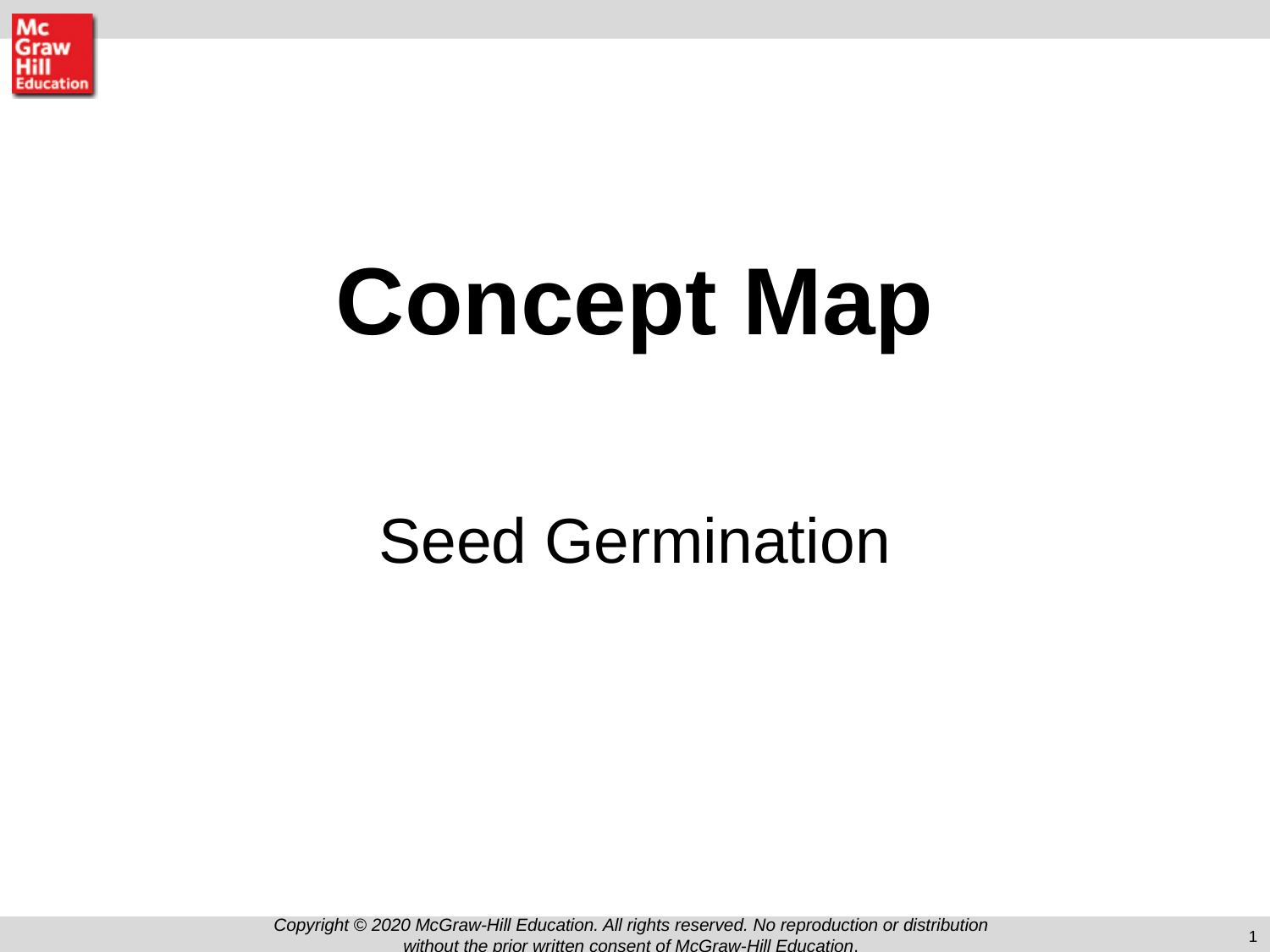

Concept Map

Seed Germination
Copyright © 2020 McGraw-Hill Education. All rights reserved. No reproduction or distribution without the prior written consent of McGraw-Hill Education.